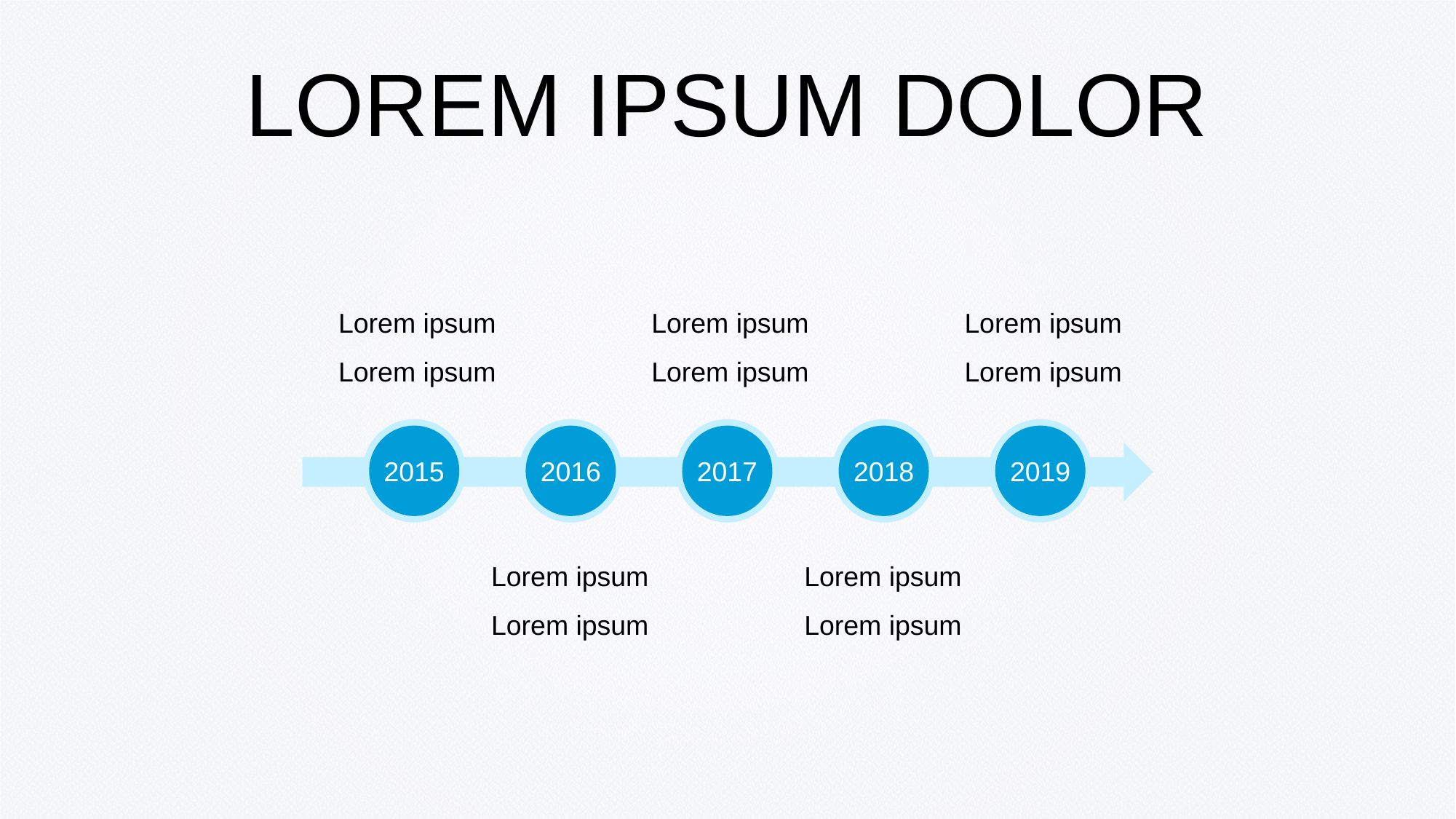

# LOREM IPSUM DOLOR
Lorem ipsum
Lorem ipsum
Lorem ipsum
Lorem ipsum
Lorem ipsum
Lorem ipsum

2015
2016
2017
2018
2019

Lorem ipsum
Lorem ipsum
Lorem ipsum
Lorem ipsum